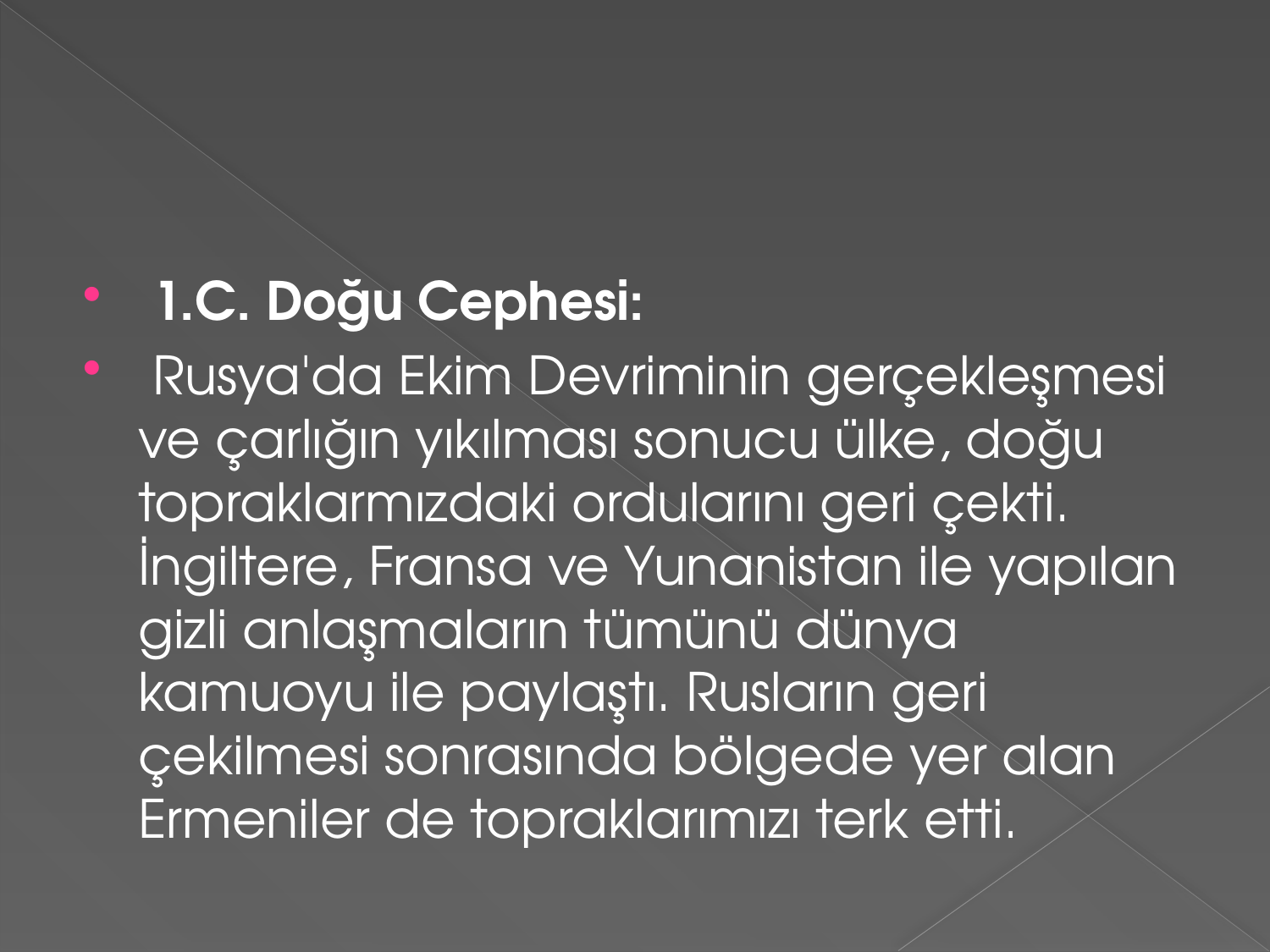

#
 1.C. Doğu Cephesi:
 Rusya'da Ekim Devriminin gerçekleşmesi ve çarlığın yıkılması sonucu ülke, doğu topraklarmızdaki ordularını geri çekti. İngiltere, Fransa ve Yunanistan ile yapılan gizli anlaşmaların tümünü dünya kamuoyu ile paylaştı. Rusların geri çekilmesi sonrasında bölgede yer alan Ermeniler de topraklarımızı terk etti.